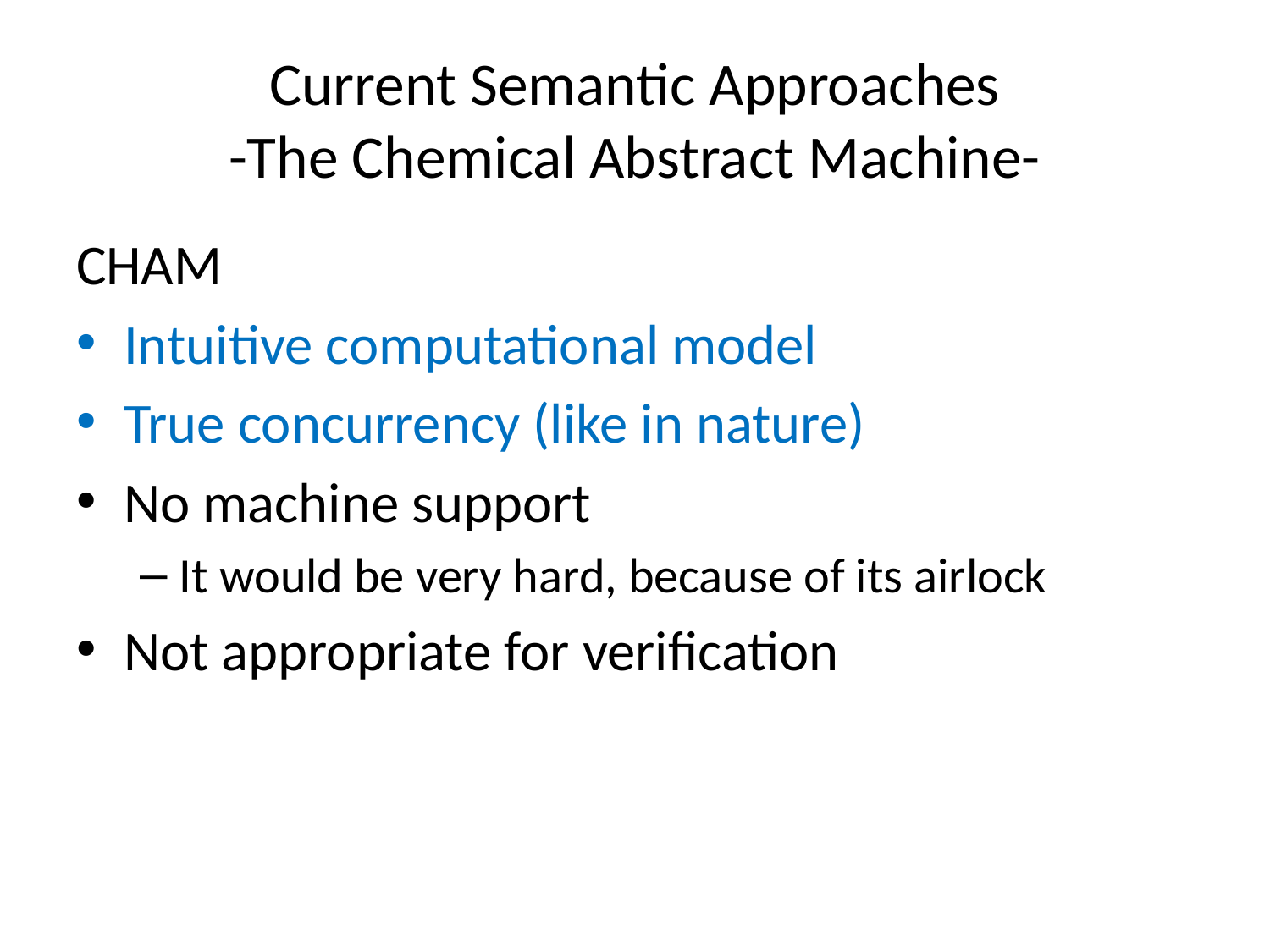

# Current Semantic Approaches -The Chemical Abstract Machine-
CHAM
Intuitive computational model
True concurrency (like in nature)
No machine support
It would be very hard, because of its airlock
Not appropriate for verification